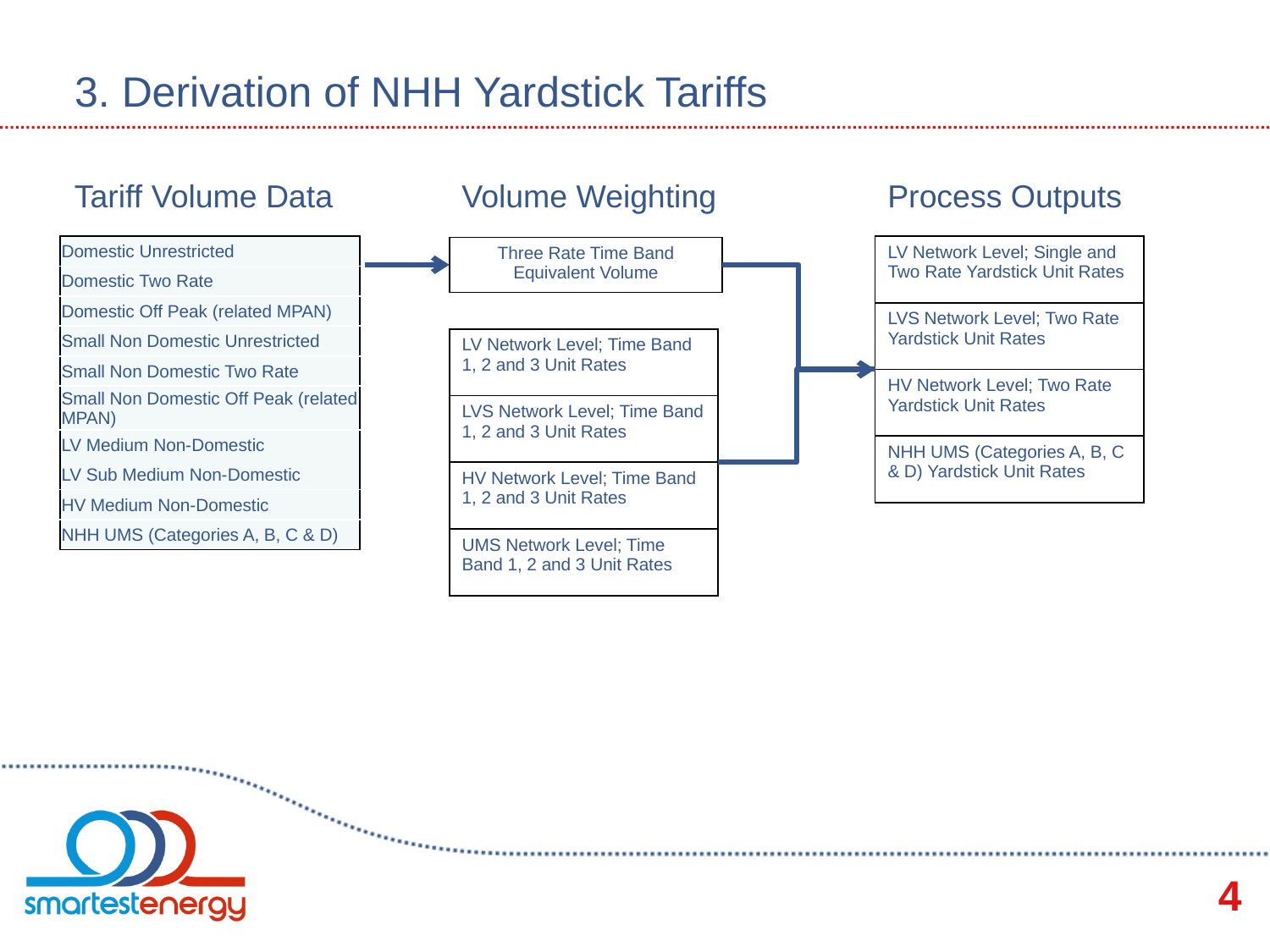

# 3. Derivation of NHH Yardstick Tariffs
Tariff Volume Data
Volume Weighting
Process Outputs
| Domestic Unrestricted |
| --- |
| Domestic Two Rate |
| Domestic Off Peak (related MPAN) |
| Small Non Domestic Unrestricted |
| Small Non Domestic Two Rate |
| Small Non Domestic Off Peak (related MPAN) |
| LV Medium Non-Domestic |
| LV Sub Medium Non-Domestic |
| HV Medium Non-Domestic |
| NHH UMS (Categories A, B, C & D) |
| LV Network Level; Single and Two Rate Yardstick Unit Rates |
| --- |
| LVS Network Level; Two Rate Yardstick Unit Rates |
| HV Network Level; Two Rate Yardstick Unit Rates |
| NHH UMS (Categories A, B, C & D) Yardstick Unit Rates |
| Three Rate Time Band Equivalent Volume |
| --- |
| LV Network Level; Time Band 1, 2 and 3 Unit Rates |
| --- |
| LVS Network Level; Time Band 1, 2 and 3 Unit Rates |
| HV Network Level; Time Band 1, 2 and 3 Unit Rates |
| UMS Network Level; Time Band 1, 2 and 3 Unit Rates |
4